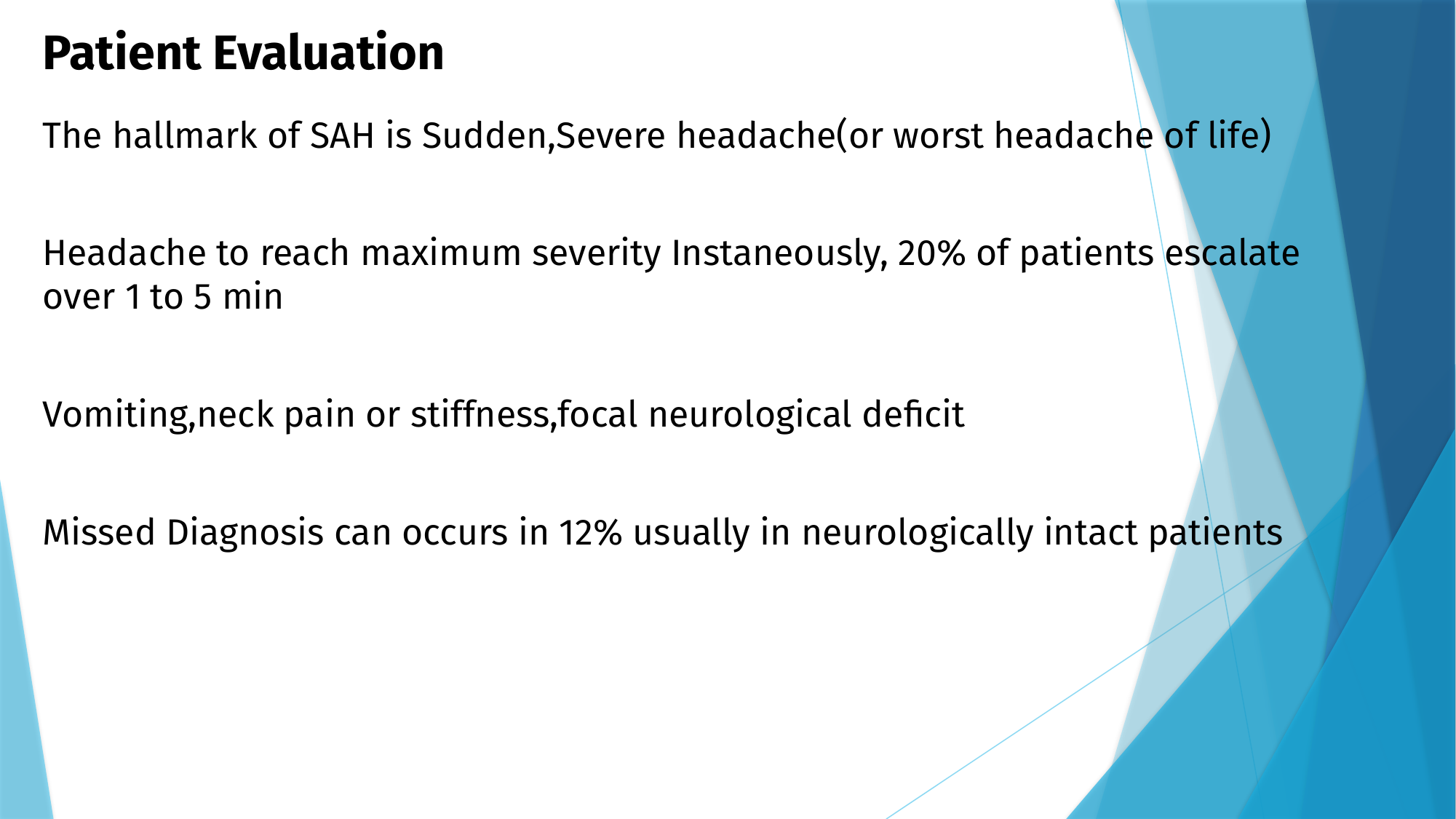

# Patient Evaluation
The hallmark of SAH is Sudden,Severe headache(or worst headache of life)

Headache to reach maximum severity Instaneously, 20% of patients escalate over 1 to 5 min

Vomiting,neck pain or stiffness,focal neurological deficit

Missed Diagnosis can occurs in 12% usually in neurologically intact patients